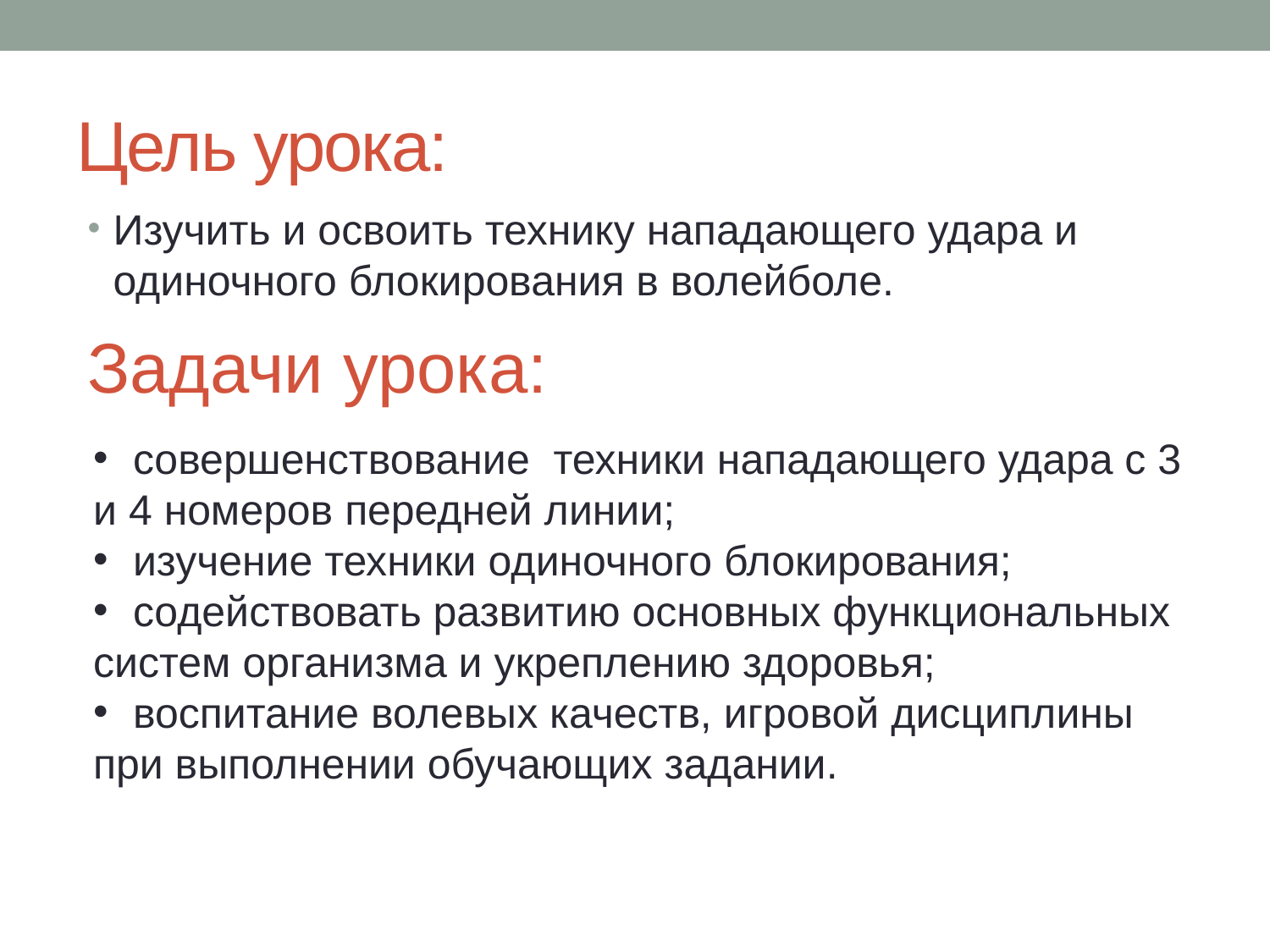

# Цель урока:
Изучить и освоить технику нападающего удара и одиночного блокирования в волейболе.
Задачи урока:
совершенствование  техники нападающего удара с 3
и 4 номеров передней линии;
изучение техники одиночного блокирования;
содействовать развитию основных функциональных
систем организма и укреплению здоровья;
воспитание волевых качеств, игровой дисциплины
при выполнении обучающих задании.